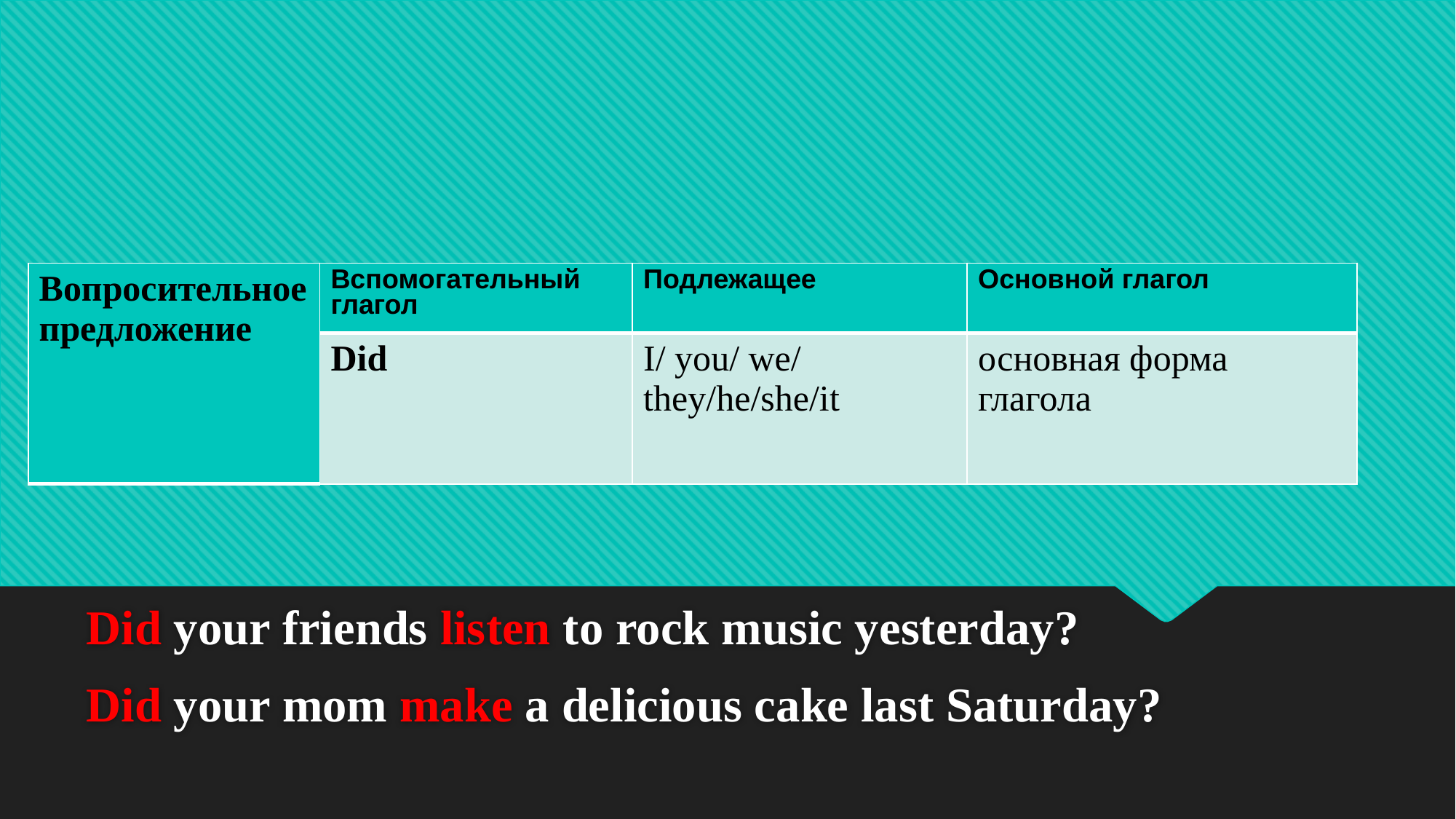

| Вопросительное предложение | Вспомогательный глагол | Подлежащее | Основной глагол |
| --- | --- | --- | --- |
|  | Did | I/ you/ we/ they/he/she/it | основная форма глагола |
# Образование Past Simple:
Did your friends listen to rock music yesterday?
Did your mom make a delicious cake last Saturday?